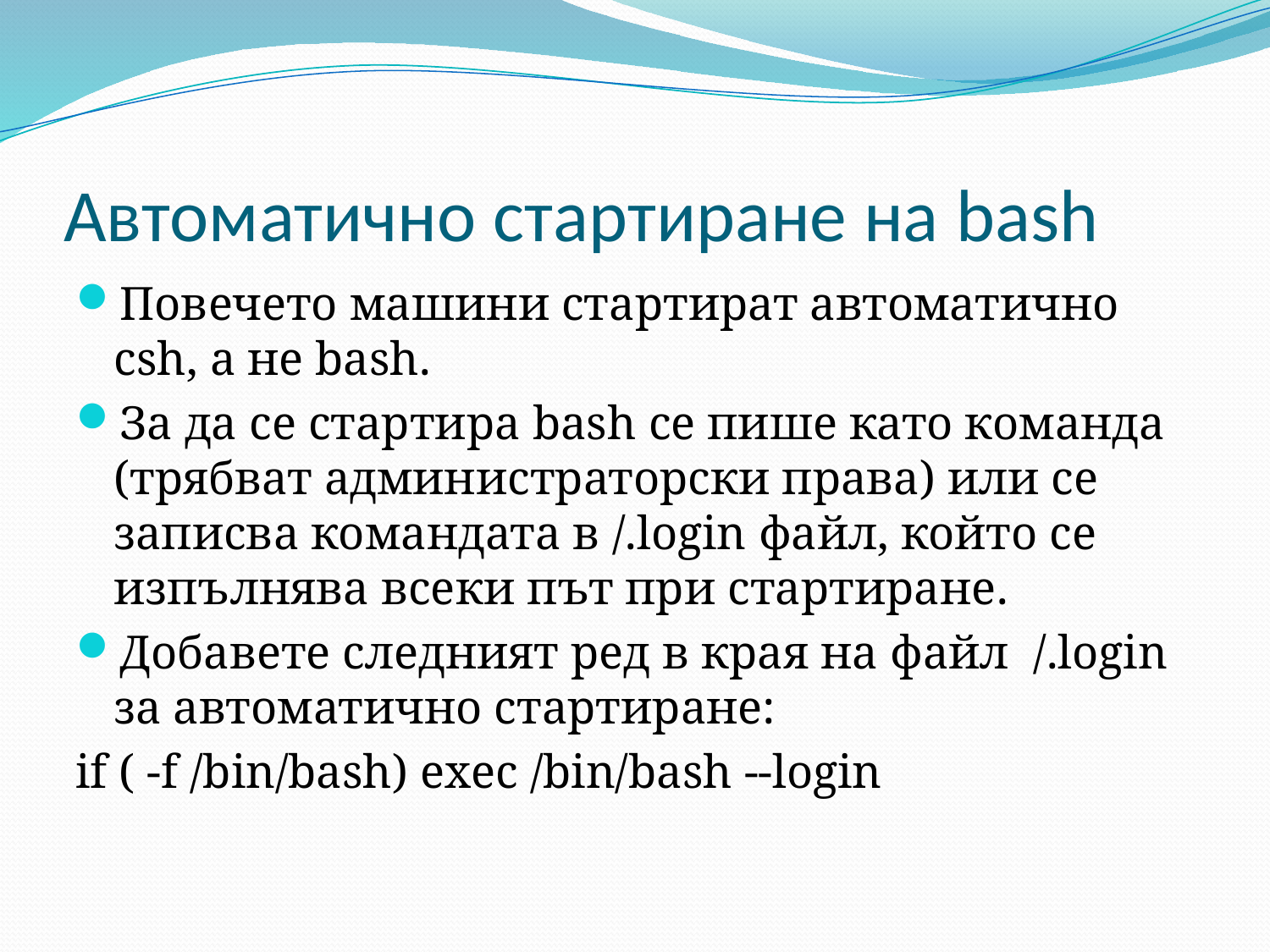

# Автоматично стартиране на bash
Повечето машини стартират автоматично csh, а не bash.
За да се стартира bash се пише като команда (трябват администраторски права) или се записва командата в /.login файл, който се изпълнява всеки път при стартиране.
Добавете следният ред в края на файл  /.login за автоматично стартиране:
if ( -f /bin/bash) exec /bin/bash --login